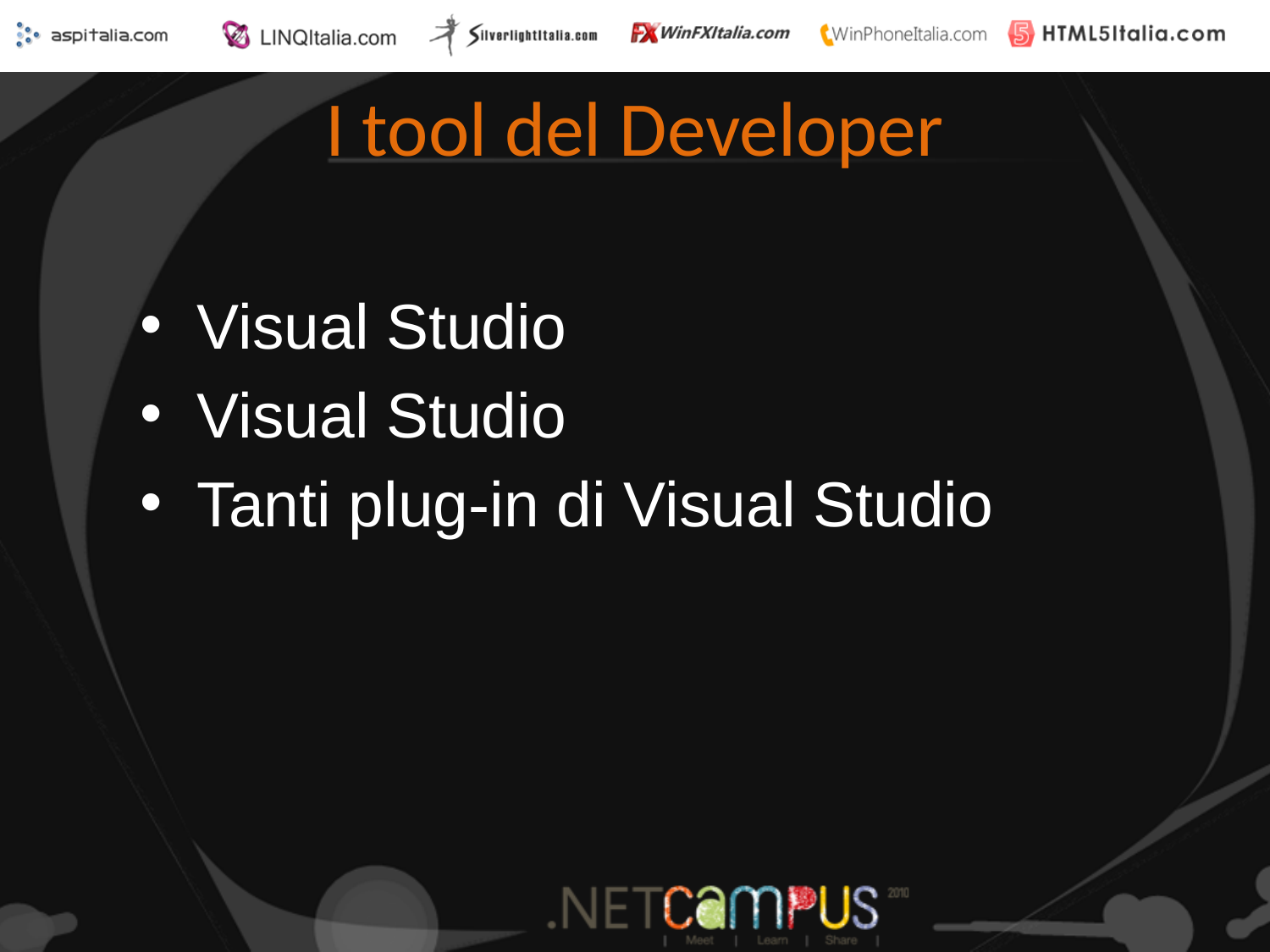

# I tool del Developer

 Visual Studio
 Visual Studio
 Tanti plug-in di Visual Studio